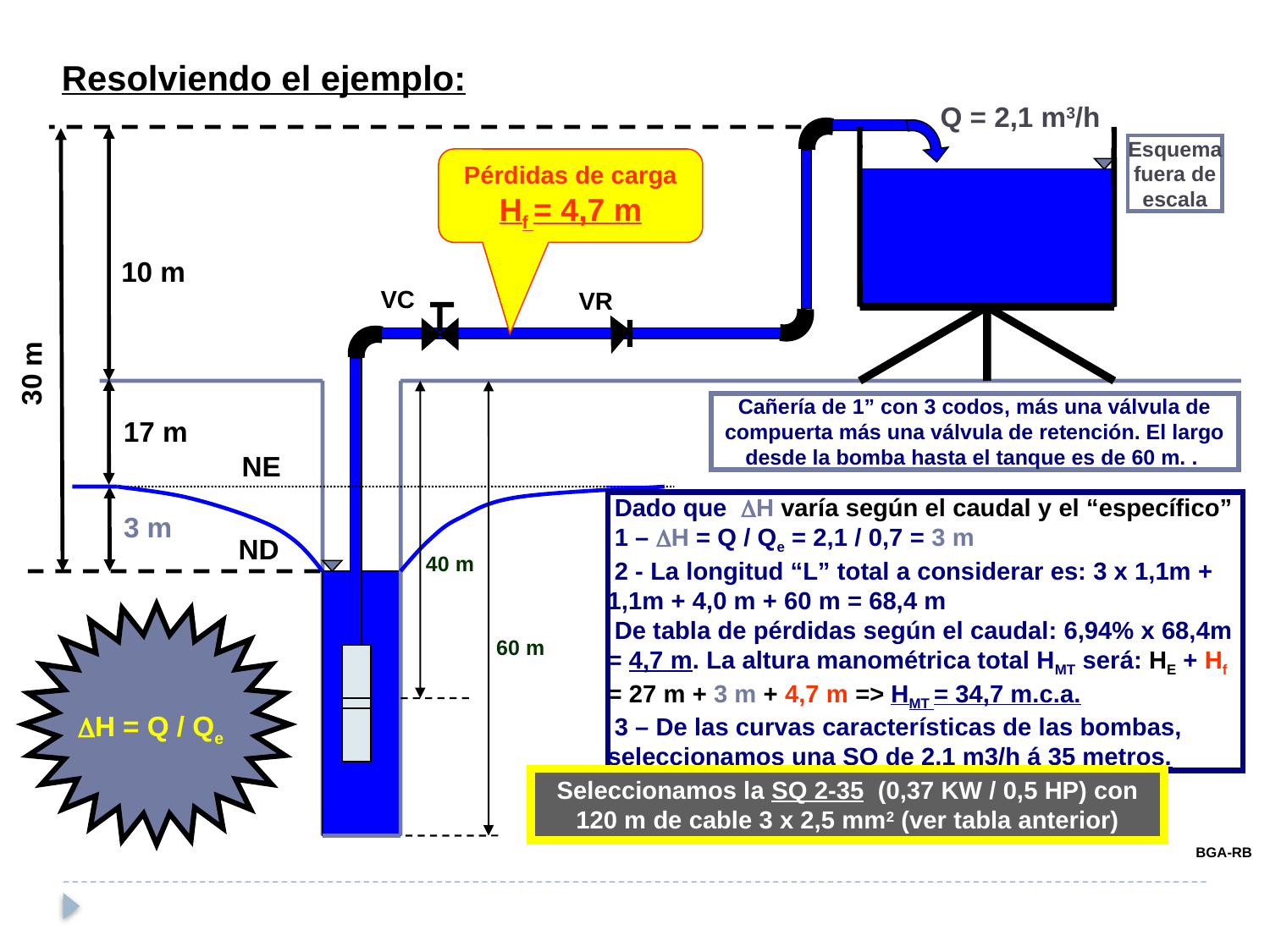

Resolviendo el ejemplo:
 Q = 2,1 m3/h

Esquema
fuera de
escala

Pérdidas de carga
Hf = 4,7 m

10 m

VC
VR

30 m

Cañería de 1” con 3 codos, más una válvula de compuerta más una válvula de retención. El largo desde la bomba hasta el tanque es de 60 m. .
17 m
NE

 Dado que  ΔH varía según el caudal y el “específico”
 1 – ΔH = Q / Qe = 2,1 / 0,7 = 3 m
 2 - La longitud “L” total a considerar es: 3 x 1,1m + 1,1m + 4,0 m + 60 m = 68,4 m
 De tabla de pérdidas según el caudal: 6,94% x 68,4m = 4,7 m. La altura manométrica total HMT será: HE + Hf = 27 m + 3 m + 4,7 m => HMT = 34,7 m.c.a.
 3 – De las curvas características de las bombas, seleccionamos una SQ de 2,1 m3/h á 35 metros.
3 m
ND
40 m

60 m

ΔH = Q / Qe

Seleccionamos la SQ 2-35  (0,37 KW / 0,5 HP) con 120 m de cable 3 x 2,5 mm2 (ver tabla anterior)

BGA-RB